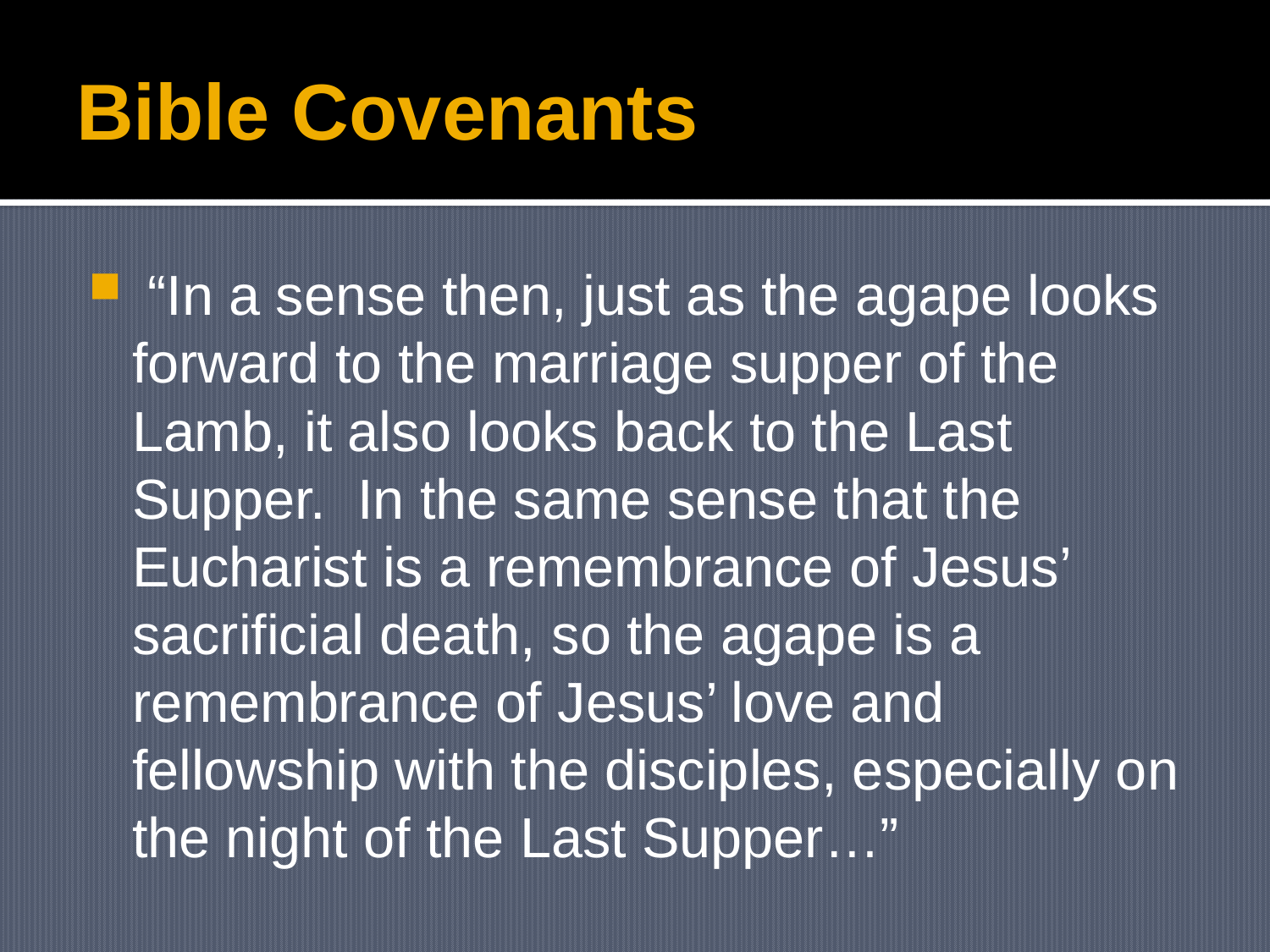

# Bible Covenants
 “In a sense then, just as the agape looks forward to the marriage supper of the Lamb, it also looks back to the Last Supper.  In the same sense that the Eucharist is a remembrance of Jesus’ sacrificial death, so the agape is a remembrance of Jesus’ love and fellowship with the disciples, especially on the night of the Last Supper…”